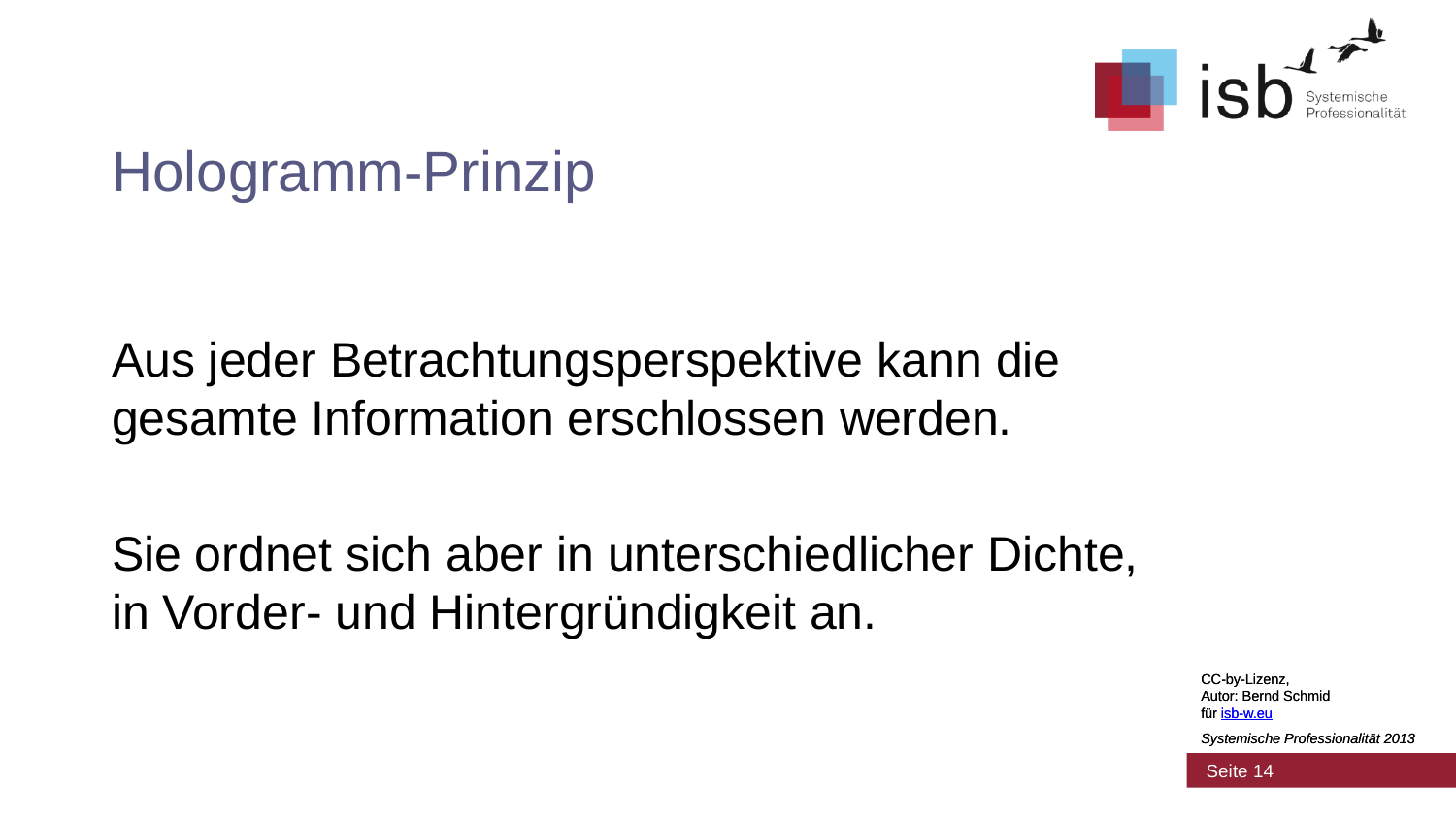

# Hologramm-Prinzip
Aus jeder Betrachtungsperspektive kann die gesamte Information erschlossen werden.

Sie ordnet sich aber in unterschiedlicher Dichte, in Vorder- und Hintergründigkeit an.

CC-by-Lizenz,
Autor: Bernd Schmid
für isb-w.eu
Systemische Professionalität 2013
 Seite 14